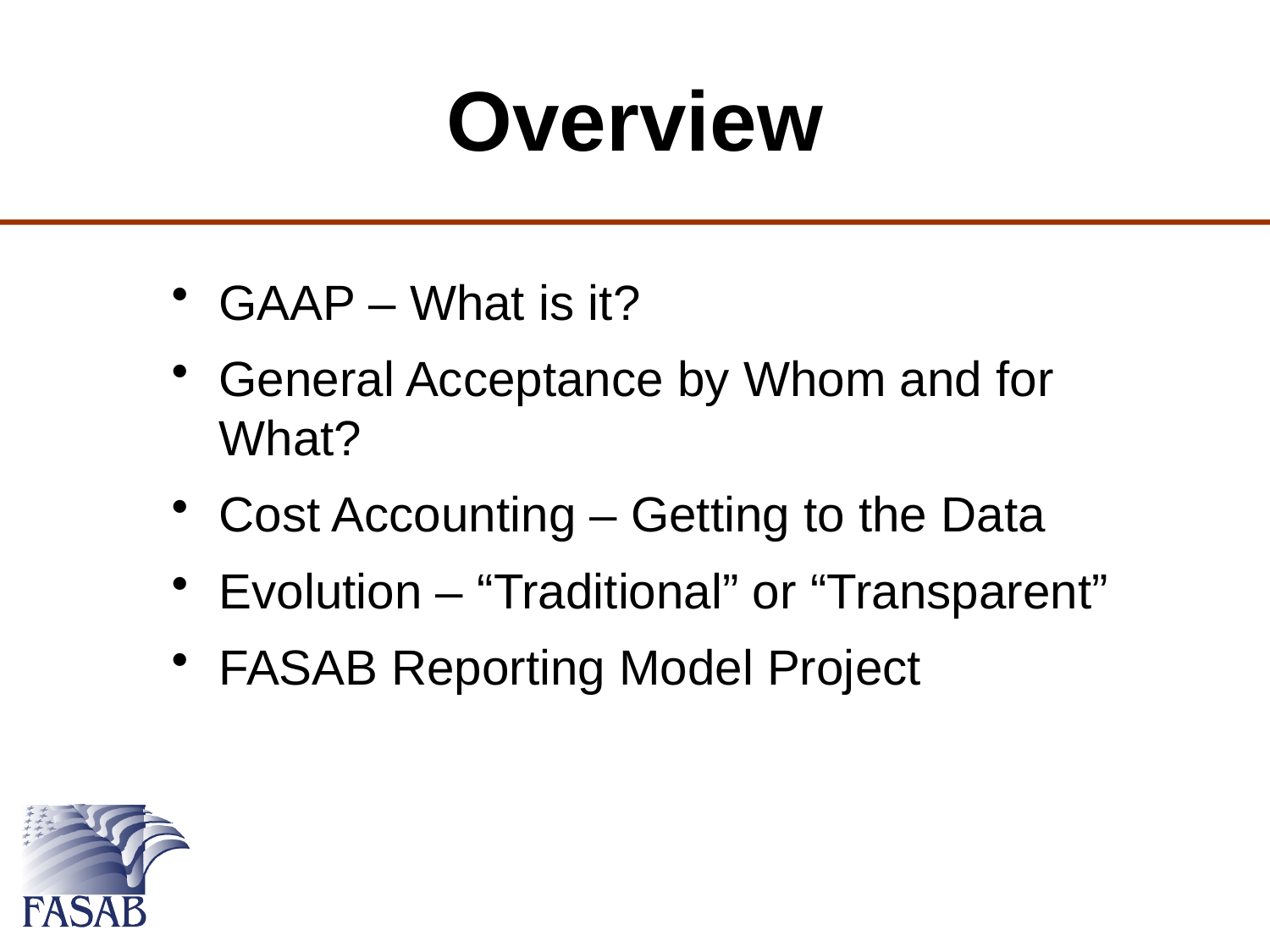

# Overview
GAAP – What is it?
General Acceptance by Whom and for What?
Cost Accounting – Getting to the Data
Evolution – “Traditional” or “Transparent”
FASAB Reporting Model Project